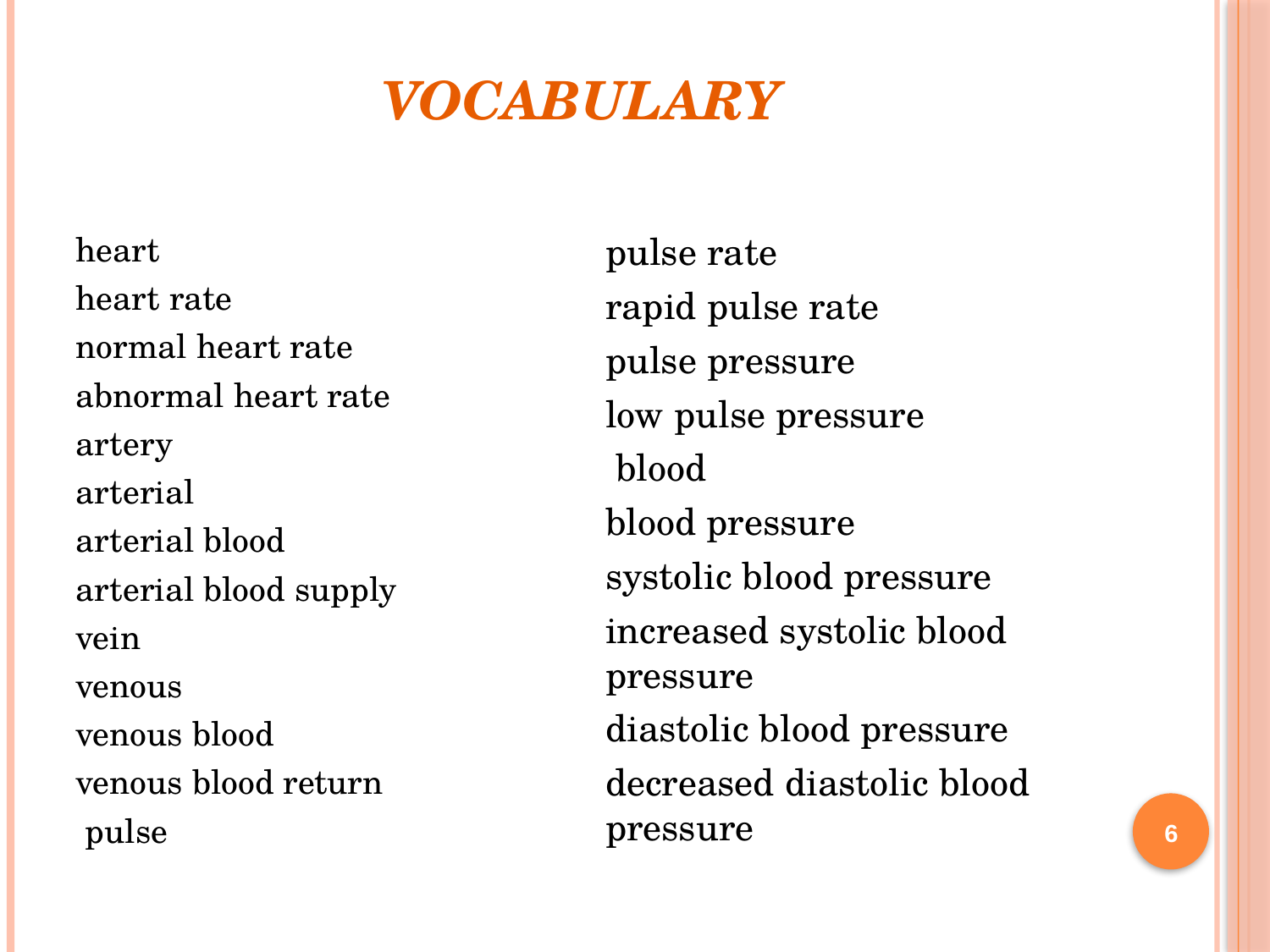

# VOCABULARY
heart
heart rate
normal heart rate
abnormal heart rate
artery
arterial
arterial blood
arterial blood supply
vein
venous
venous blood
venous blood return
 pulse
pulse rate
rapid pulse rate
pulse pressure
low pulse pressure
 blood
blood pressure
systolic blood pressure
increased systolic blood pressure
diastolic blood pressure
decreased diastolic blood pressure

6